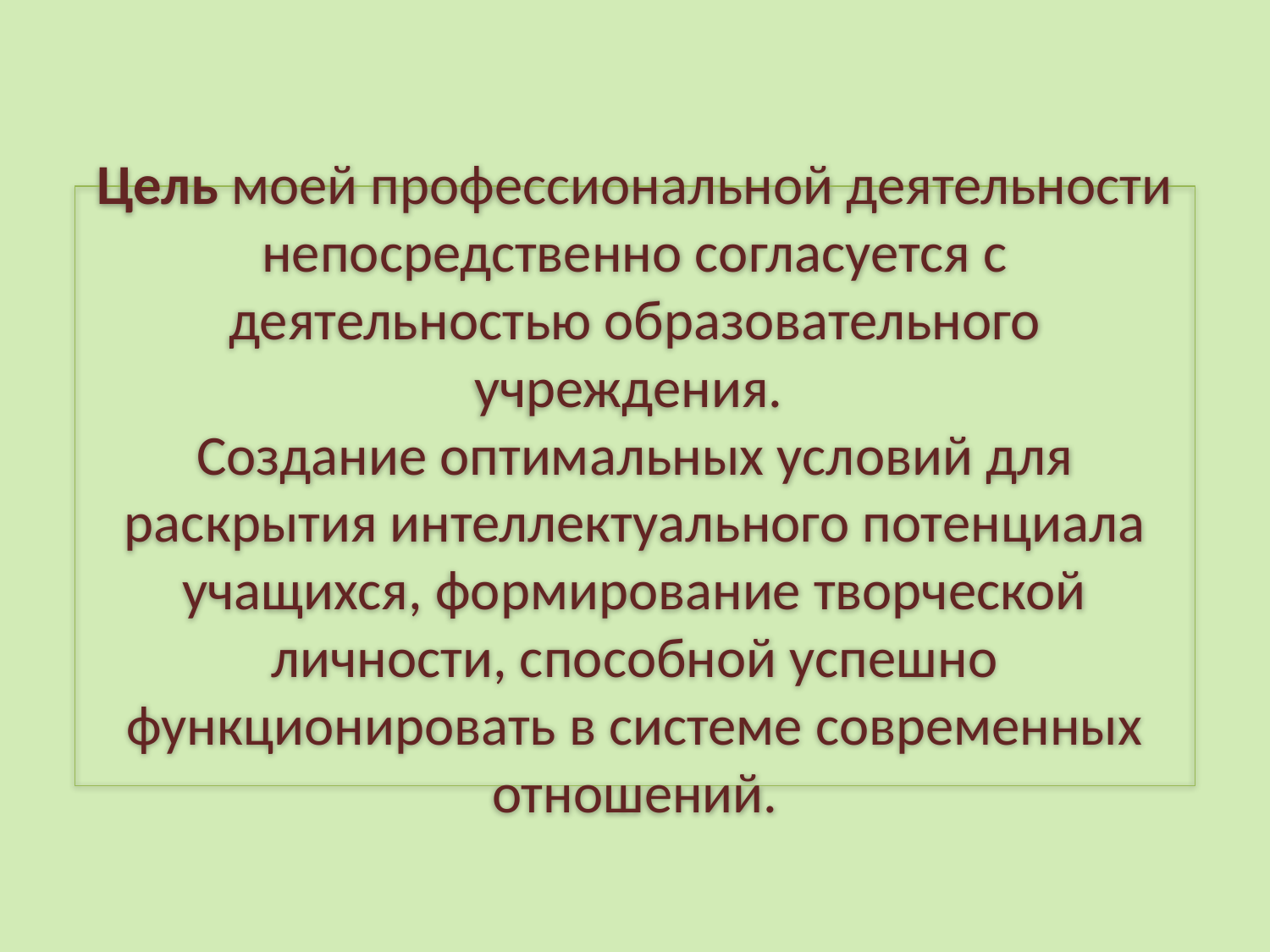

# Цель моей профессиональной деятельности непосредственно согласуется с деятельностью образовательного учреждения. Создание оптимальных условий для раскрытия интеллектуального потенциала учащихся, формирование творческой личности, способной успешно функционировать в системе современных отношений.